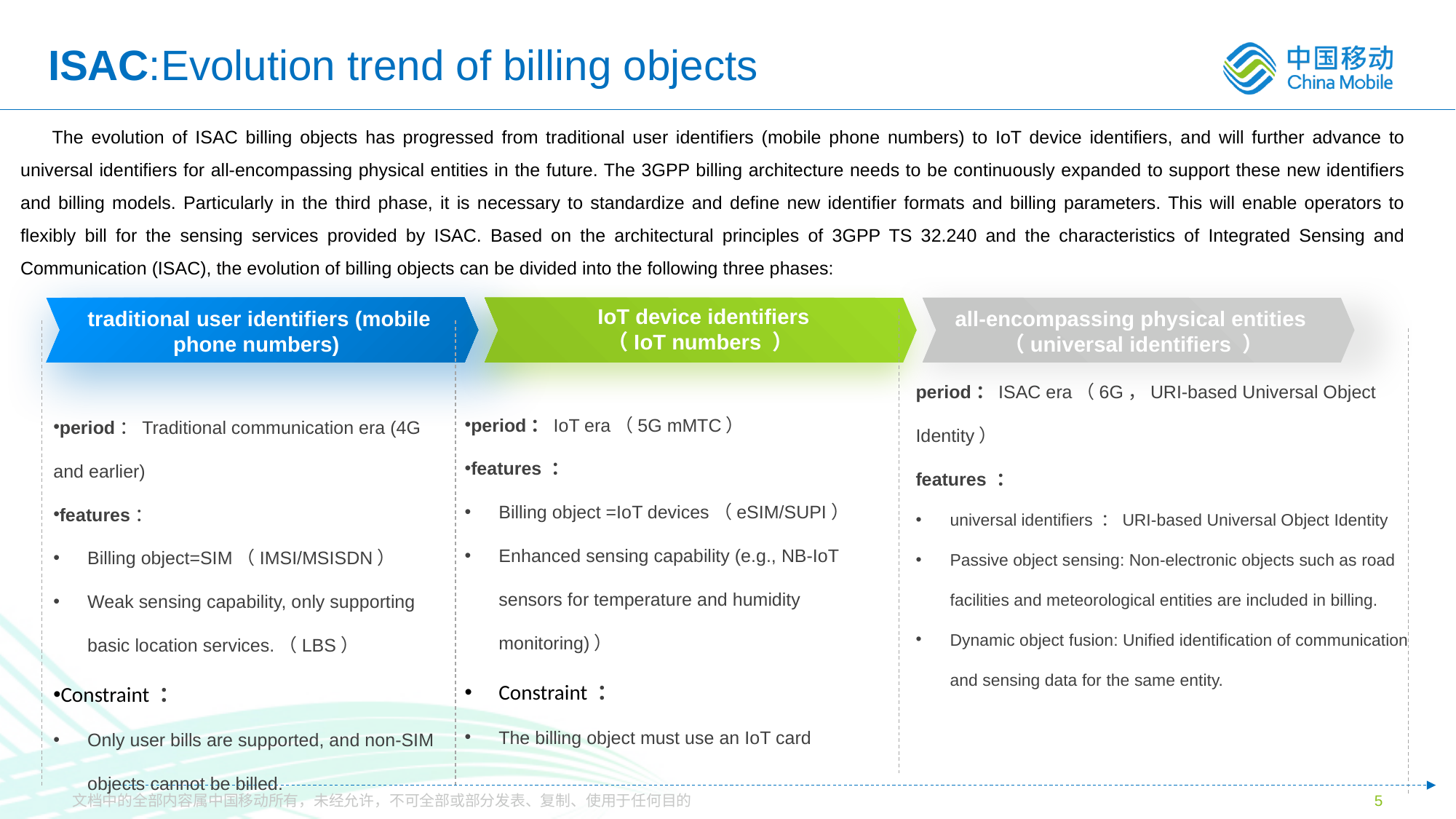

# ISAC:Evolution trend of billing objects
    The evolution of ISAC billing objects has progressed from traditional user identifiers (mobile phone numbers) to IoT device identifiers, and will further advance to universal identifiers for all-encompassing physical entities in the future. The 3GPP billing architecture needs to be continuously expanded to support these new identifiers and billing models. Particularly in the third phase, it is necessary to standardize and define new identifier formats and billing parameters. This will enable operators to flexibly bill for the sensing services provided by ISAC. Based on the architectural principles of 3GPP TS 32.240 and the characteristics of Integrated Sensing and Communication (ISAC), the evolution of billing objects can be divided into the following three phases:

 IoT device identifiers
（IoT numbers ）

traditional user identifiers (mobile phone numbers)
all-encompassing physical entities
（universal identifiers ）

period：ISAC era（6G，URI-based Universal Object Identity）
features ：
universal identifiers ：URI-based Universal Object Identity
Passive object sensing: Non-electronic objects such as road facilities and meteorological entities are included in billing.
Dynamic object fusion: Unified identification of communication and sensing data for the same entity.
period：IoT era（5G mMTC）
features ：
Billing object =IoT devices（eSIM/SUPI）
Enhanced sensing capability (e.g., NB-IoT sensors for temperature and humidity monitoring)）
Constraint ：
The billing object must use an IoT card
period：Traditional communication era (4G and earlier)
features：
Billing object=SIM（IMSI/MSISDN）
Weak sensing capability, only supporting basic location services.（LBS）
Constraint ：
Only user bills are supported, and non-SIM objects cannot be billed.